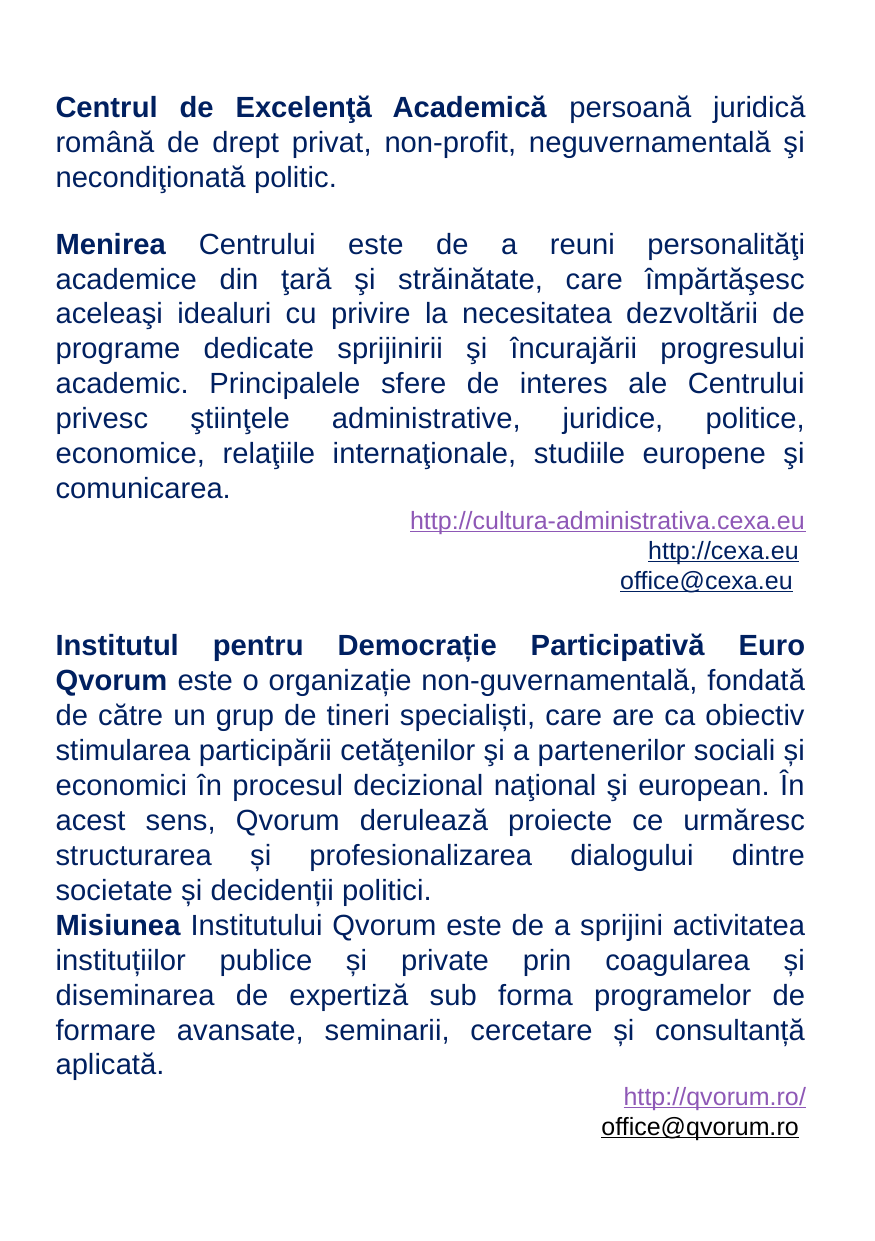

Centrul de Excelenţă Academică persoană juridică română de drept privat, non-profit, neguvernamentală şi necondiţionată politic.
Menirea Centrului este de a reuni personalităţi academice din ţară şi străinătate, care împărtăşesc aceleaşi idealuri cu privire la necesitatea dezvoltării de programe dedicate sprijinirii şi încurajării progresului academic. Principalele sfere de interes ale Centrului privesc ştiinţele administrative, juridice, politice, economice, relaţiile internaţionale, studiile europene şi comunicarea.
http://cultura-administrativa.cexa.eu
http://cexa.eu
office@cexa.eu

Institutul pentru Democrație Participativă Euro Qvorum este o organizație non-guvernamentală, fondată de către un grup de tineri specialiști, care are ca obiectiv stimularea participării cetăţenilor şi a partenerilor sociali și economici în procesul decizional naţional şi european. În acest sens, Qvorum derulează proiecte ce urmăresc structurarea și profesionalizarea dialogului dintre societate și decidenții politici.
Misiunea Institutului Qvorum este de a sprijini activitatea instituțiilor publice și private prin coagularea și diseminarea de expertiză sub forma programelor de formare avansate, seminarii, cercetare și consultanță aplicată.
http://qvorum.ro/
office@qvorum.ro